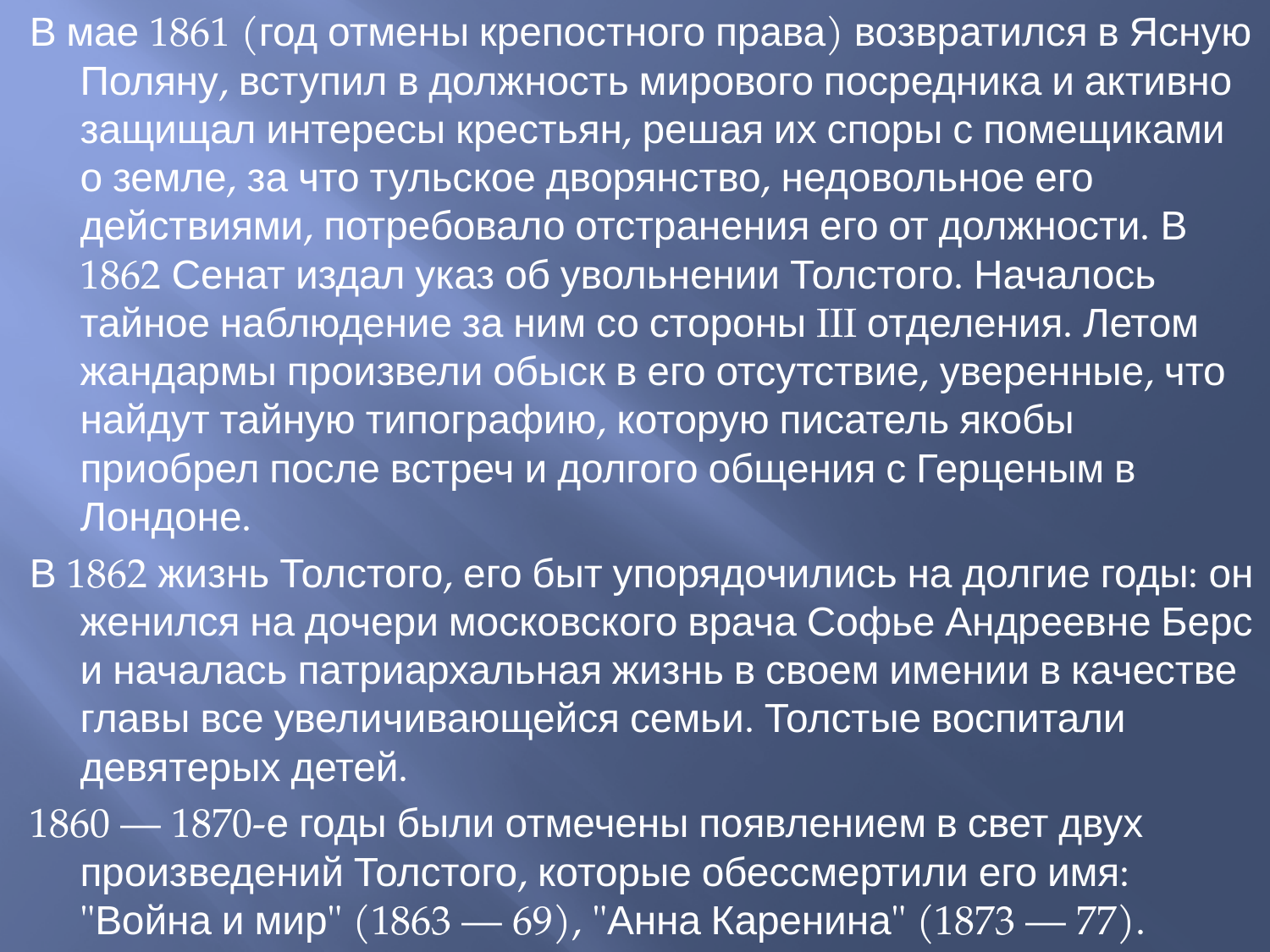

В мае 1861 (год отмены крепостного права) возвратился в Ясную Поляну, вступил в должность мирового посредника и активно защищал интересы крестьян, решая их споры с помещиками о земле, за что тульское дворянство, недовольное его действиями, потребовало отстранения его от должности. В 1862 Сенат издал указ об увольнении Толстого. Началось тайное наблюдение за ним со стороны III отделения. Летом жандармы произвели обыск в его отсутствие, уверенные, что найдут тайную типографию, которую писатель якобы приобрел после встреч и долгого общения с Герценым в Лондоне.
В 1862 жизнь Толстого, его быт упорядочились на долгие годы: он женился на дочери московского врача Софье Андреевне Берс и началась патриархальная жизнь в своем имении в качестве главы все увеличивающейся семьи. Толстые воспитали девятерых детей.
1860 — 1870-е годы были отмечены появлением в свет двух произведений Толстого, которые обессмертили его имя: "Война и мир" (1863 — 69), "Анна Каренина" (1873 — 77).

#